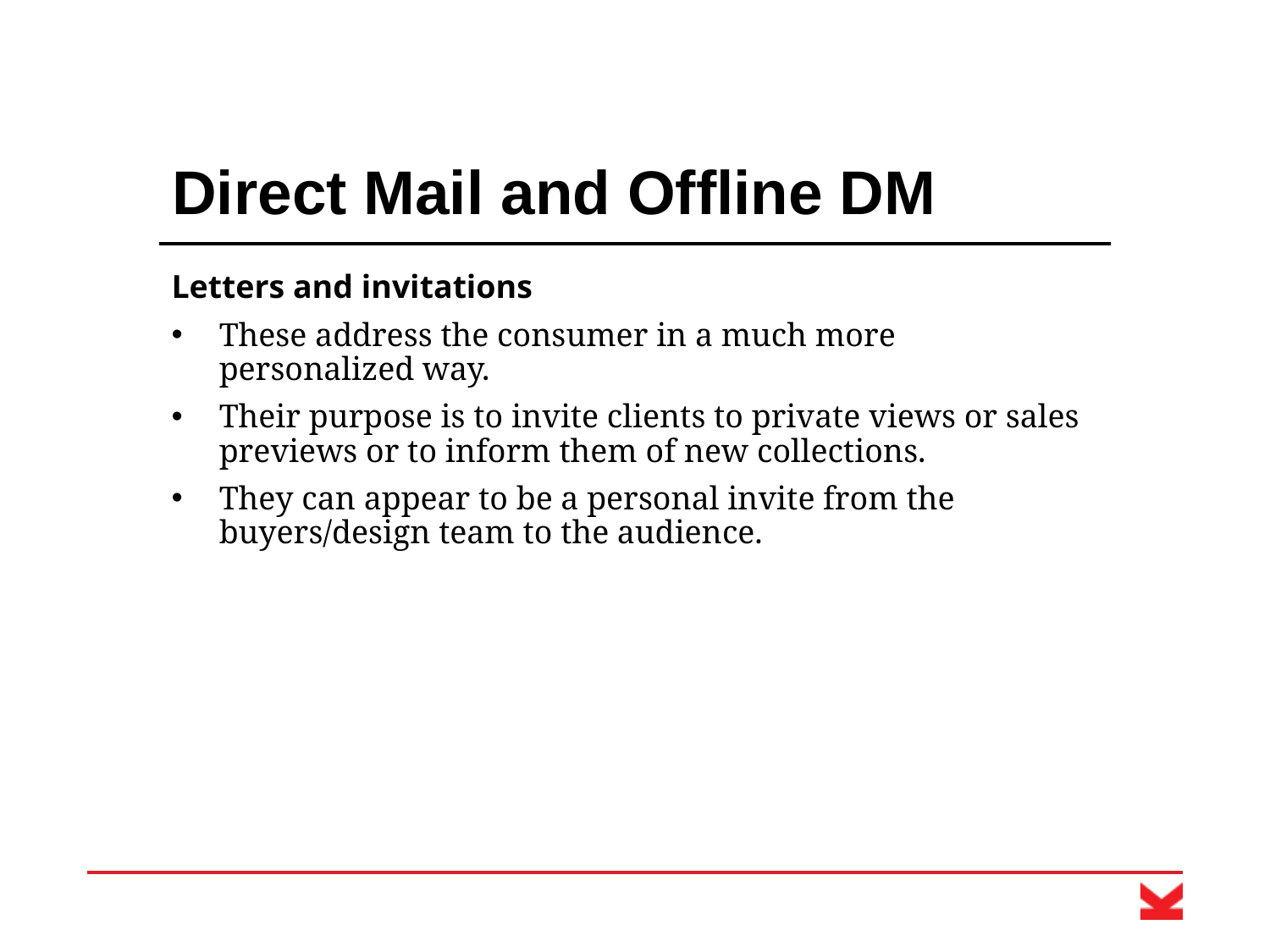

# Direct Mail and Offline DM
Letters and invitations
These address the consumer in a much more personalized way.
Their purpose is to invite clients to private views or sales previews or to inform them of new collections.
They can appear to be a personal invite from the buyers/design team to the audience.